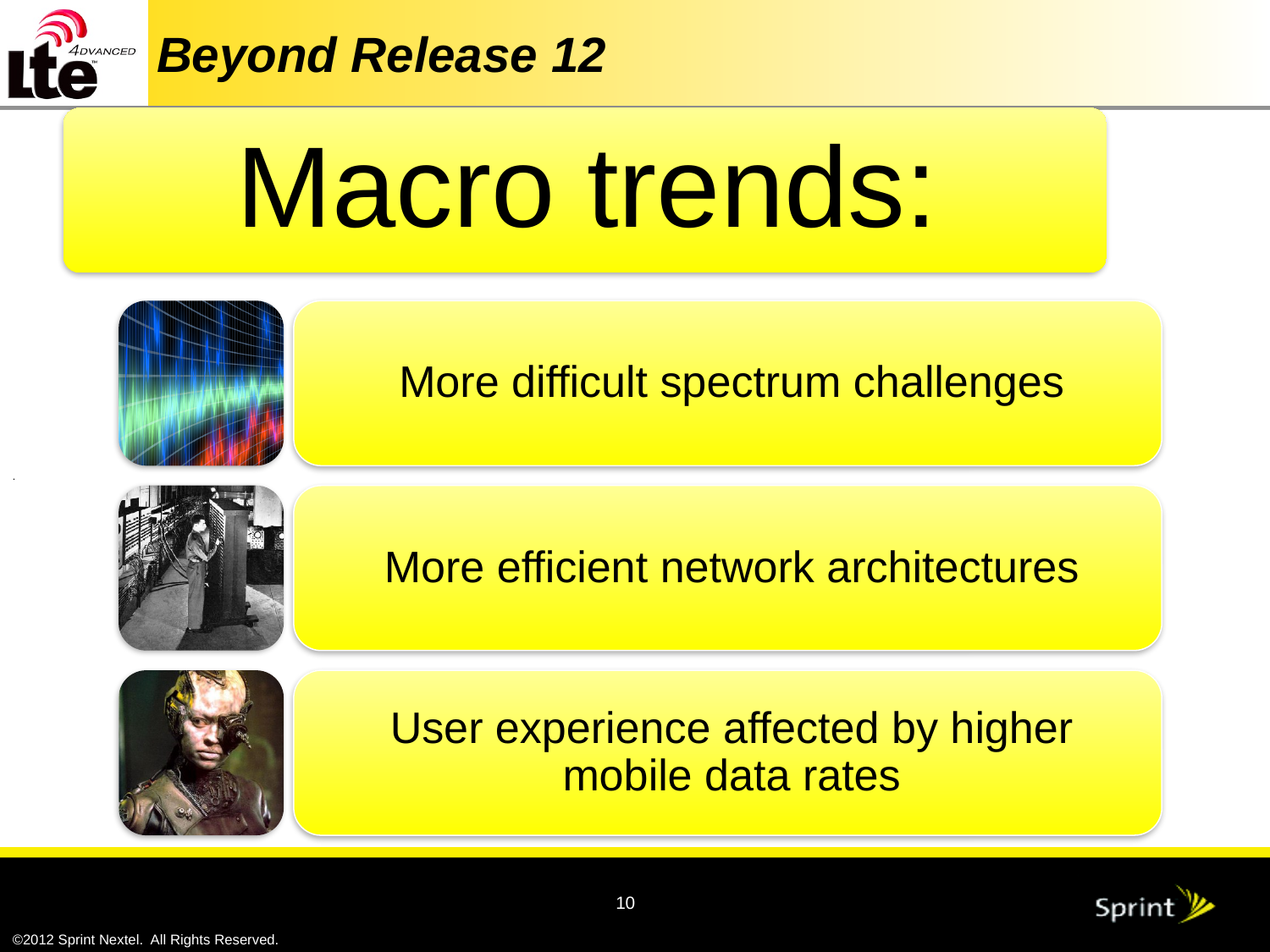

# Beyond Release 12
Macro trends:
More difficult spectrum challenges
More efficient network architectures
User experience affected by higher mobile data rates